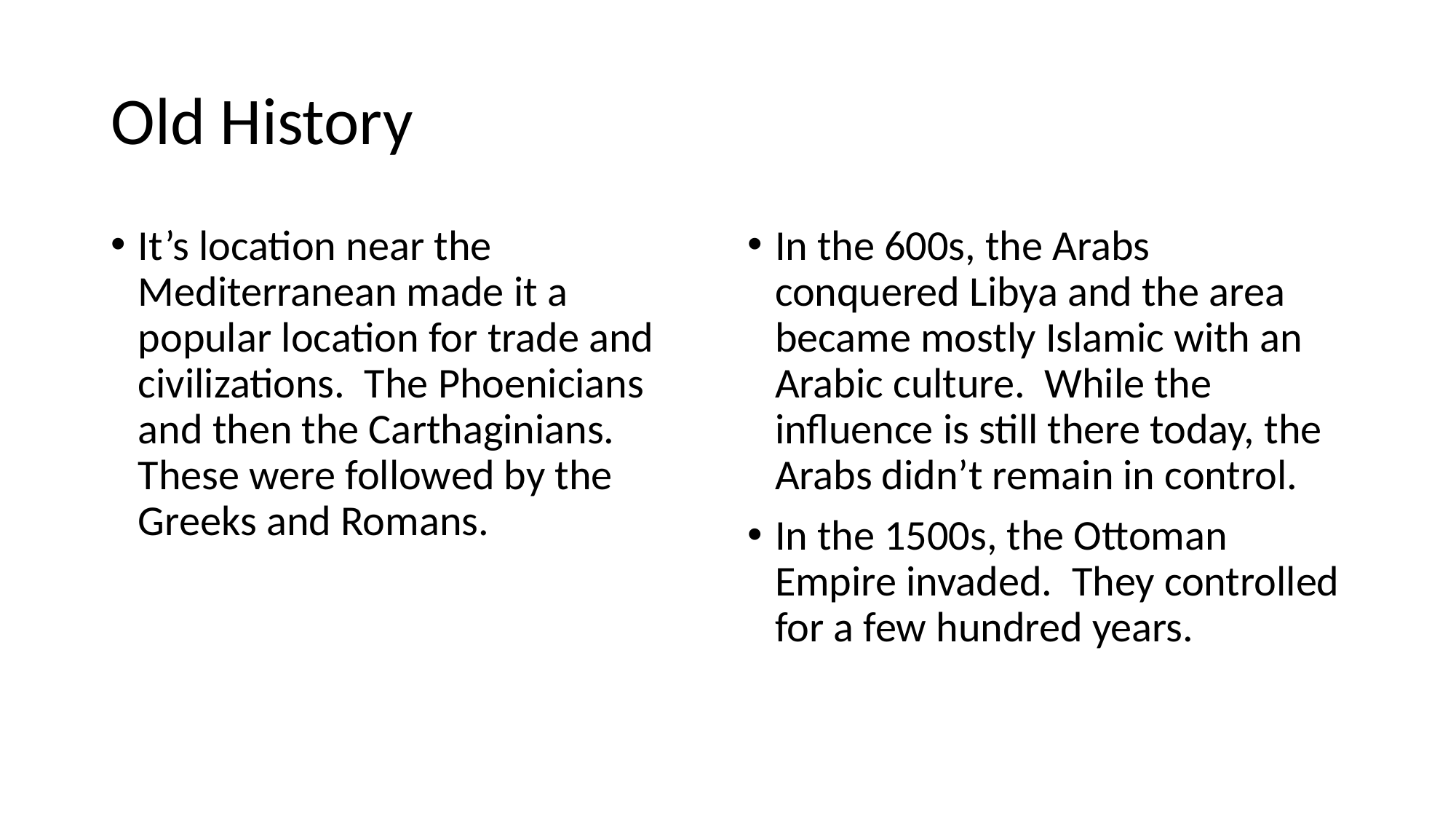

# Old History
It’s location near the Mediterranean made it a popular location for trade and civilizations.  The Phoenicians and then the Carthaginians.  These were followed by the Greeks and Romans.
In the 600s, the Arabs conquered Libya and the area became mostly Islamic with an Arabic culture.  While the influence is still there today, the Arabs didn’t remain in control.
In the 1500s, the Ottoman Empire invaded.  They controlled for a few hundred years.